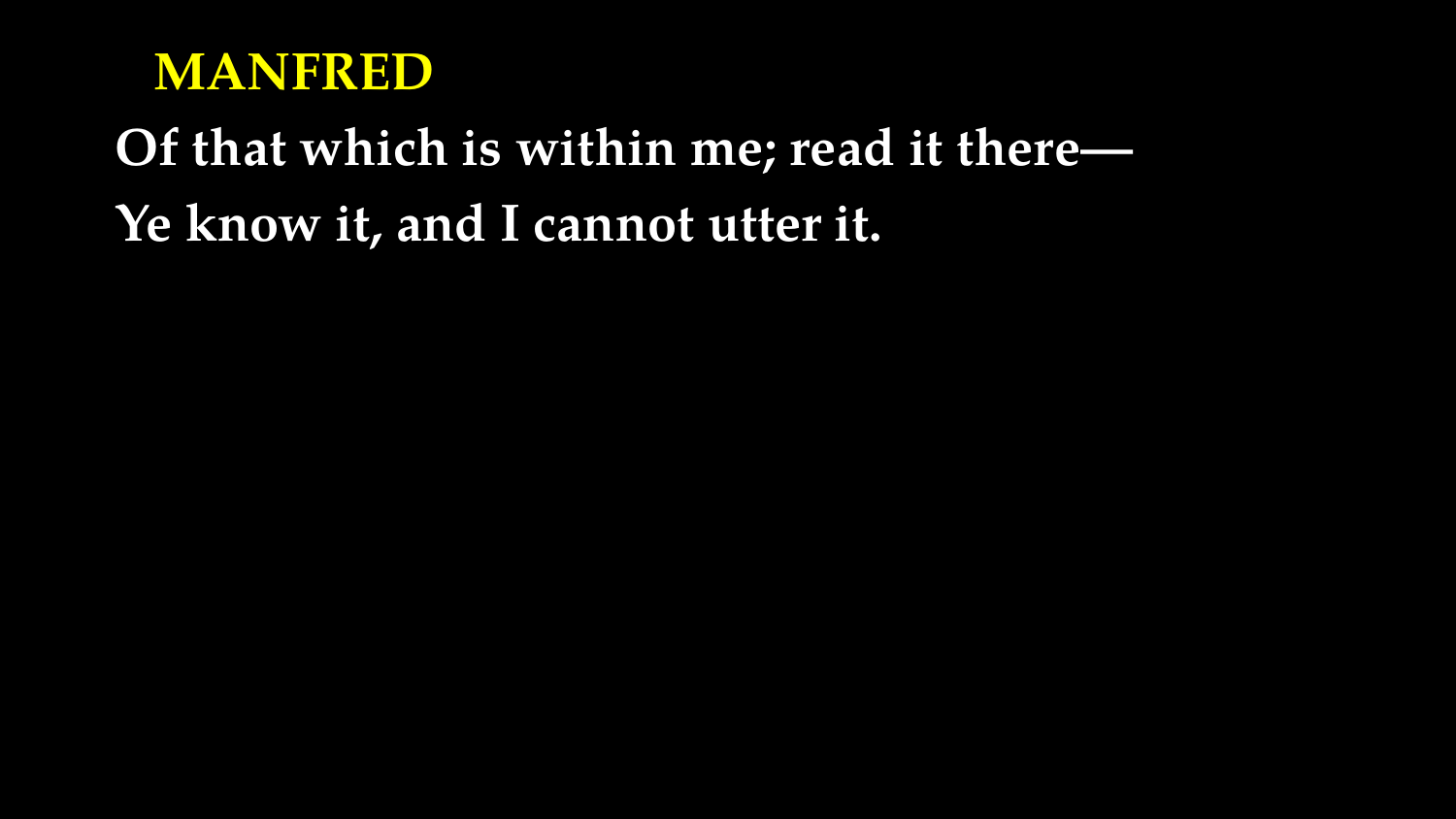

# Manfred Of that which is within me; read it there— Ye know it, and I cannot utter it.